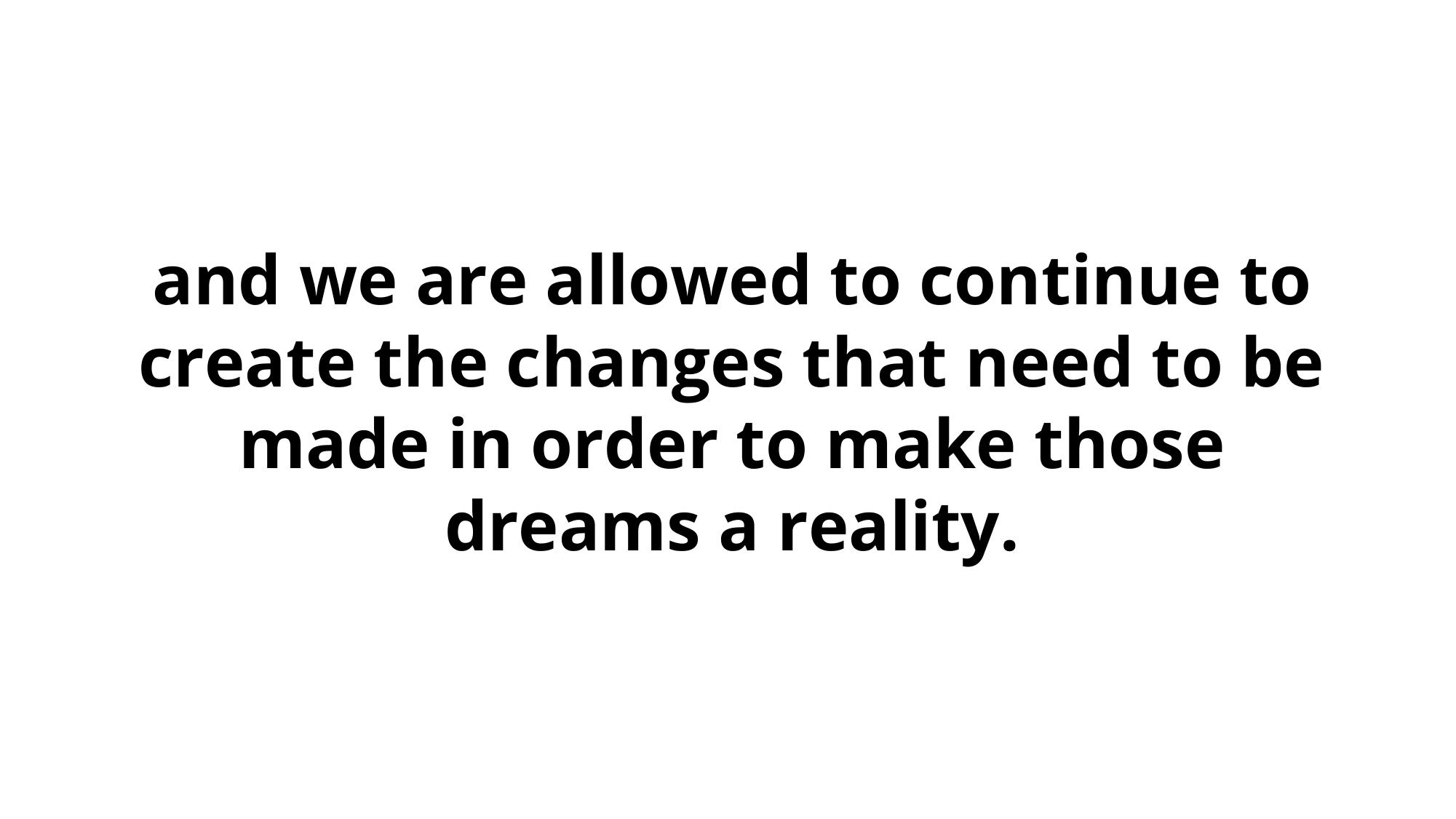

and we are allowed to continue to create the changes that need to be made in order to make those dreams a reality.